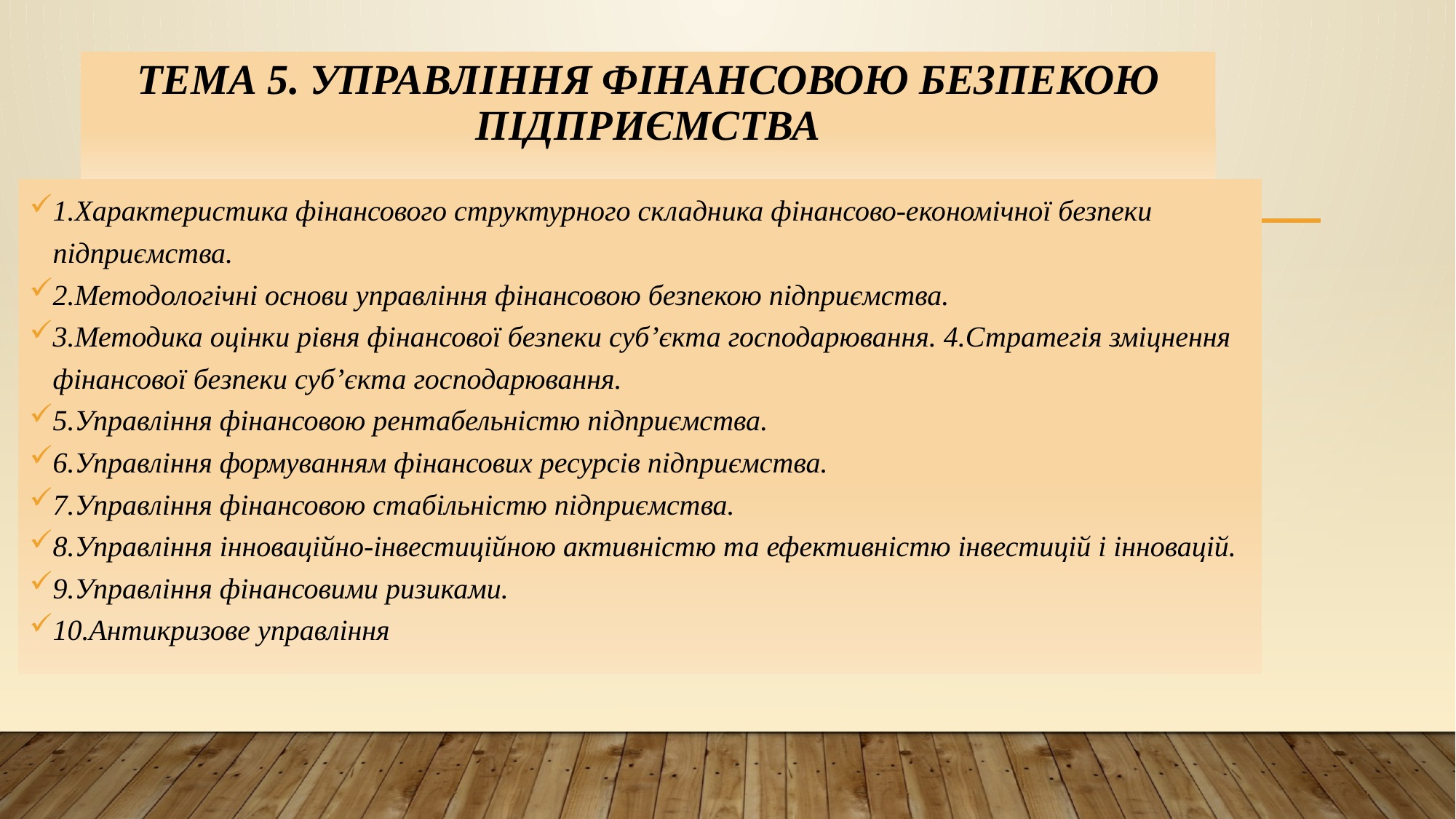

# ТЕМА 5. УПРАВЛІННЯ ФінансовОЮ безпекОЮ підприємства
1.Характеристика фінансового структурного складника фінансово-економічної безпеки підприємства.
2.Методологічні основи управління фінансовою безпекою підприємства.
3.Методика оцінки рівня фінансової безпеки суб’єкта господарювання. 4.Стратегія зміцнення фінансової безпеки суб’єкта господарювання.
5.Управління фінансовою рентабельністю підприємства.
6.Управління формуванням фінансових ресурсів підприємства.
7.Управління фінансовою стабільністю підприємства.
8.Управління інноваційно-інвестиційною активністю та ефективністю інвестицій і інновацій.
9.Управління фінансовими ризиками.
10.Антикризове управління